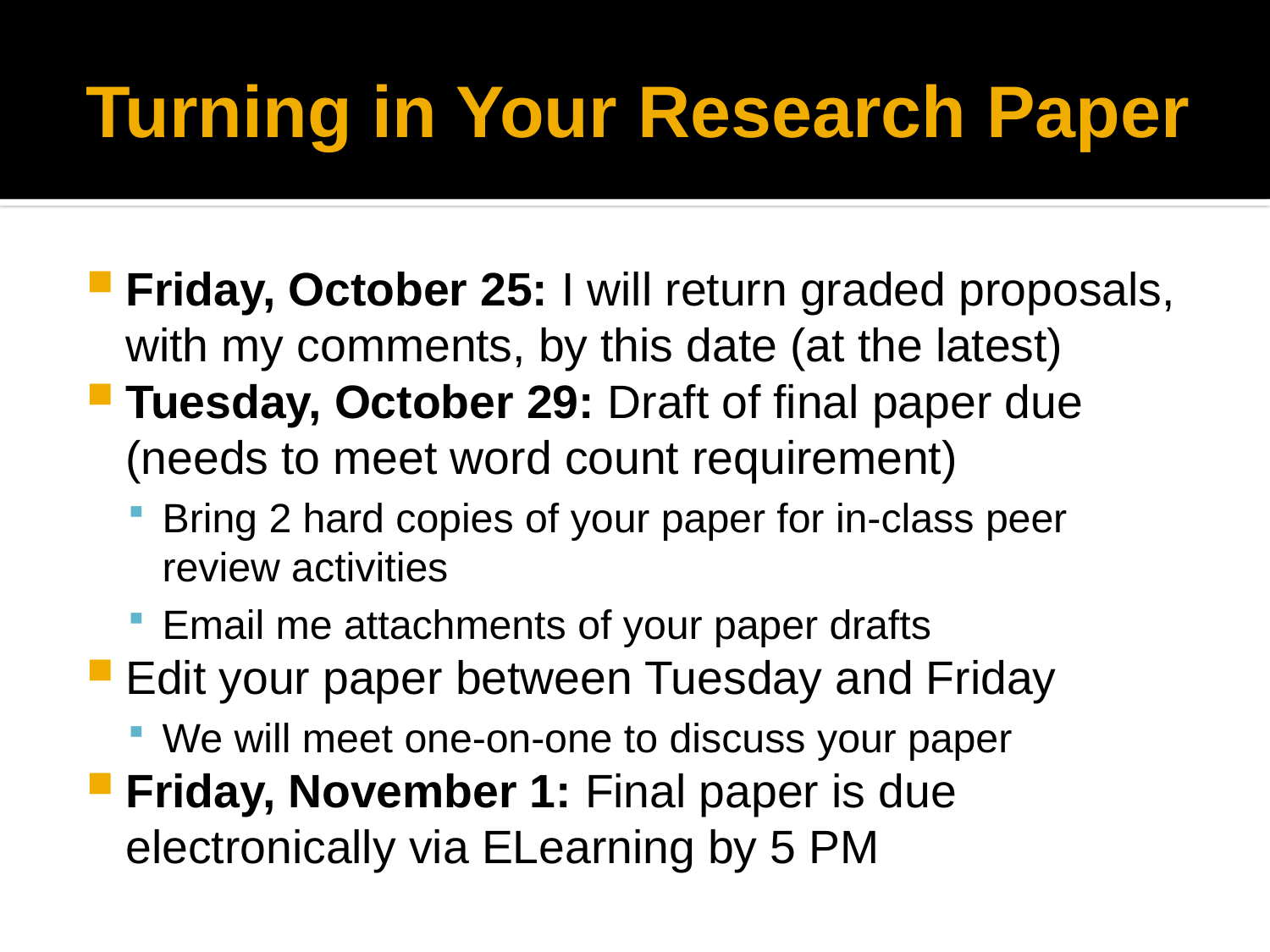

# Turning in Your Research Paper
Friday, October 25: I will return graded proposals, with my comments, by this date (at the latest)
Tuesday, October 29: Draft of final paper due (needs to meet word count requirement)
Bring 2 hard copies of your paper for in-class peer review activities
Email me attachments of your paper drafts
Edit your paper between Tuesday and Friday
We will meet one-on-one to discuss your paper
Friday, November 1: Final paper is due electronically via ELearning by 5 PM